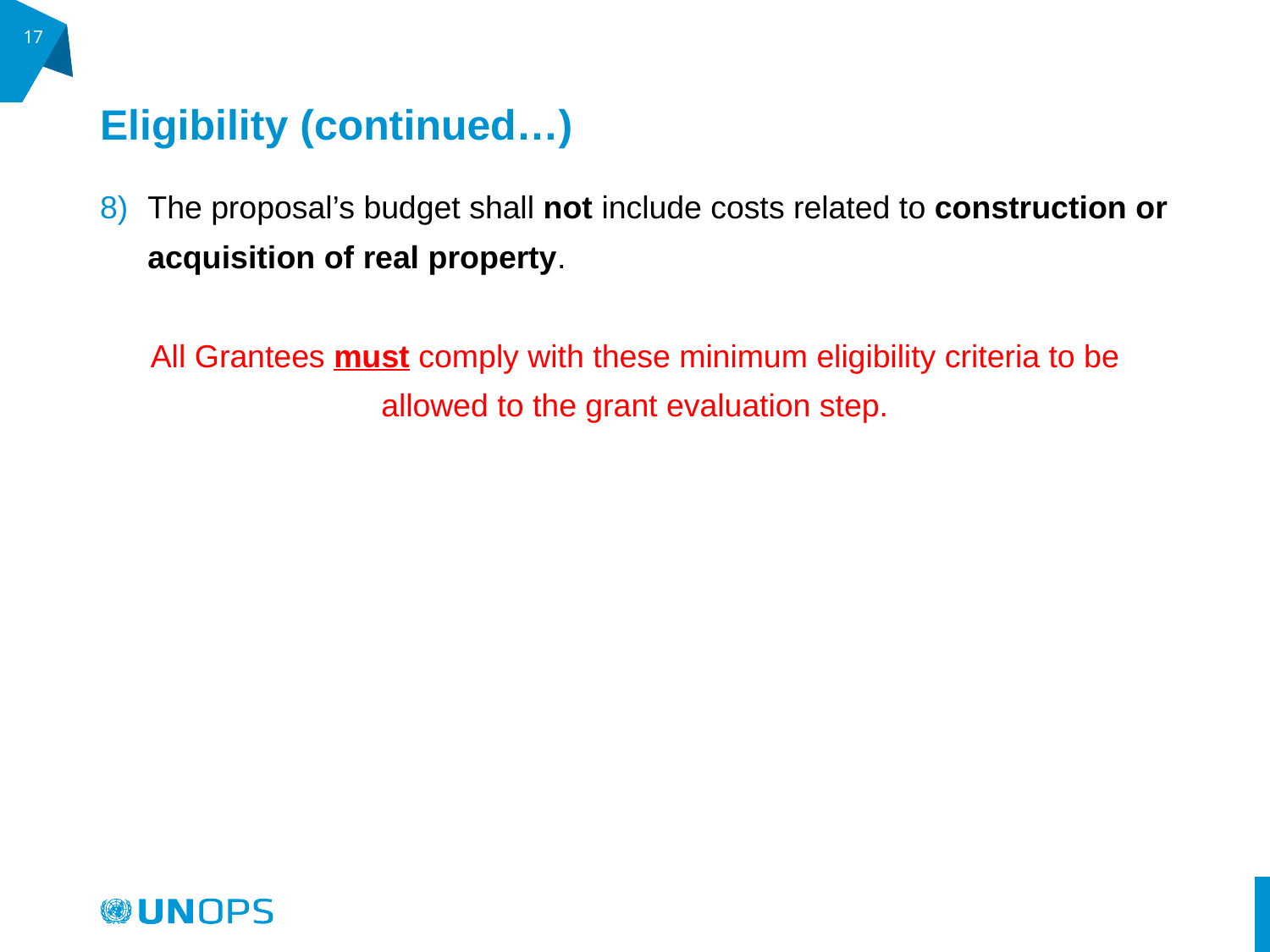

17
# Eligibility (continued…)
The proposal’s budget shall not include costs related to construction or acquisition of real property.

All Grantees must comply with these minimum eligibility criteria to be allowed to the grant evaluation step.